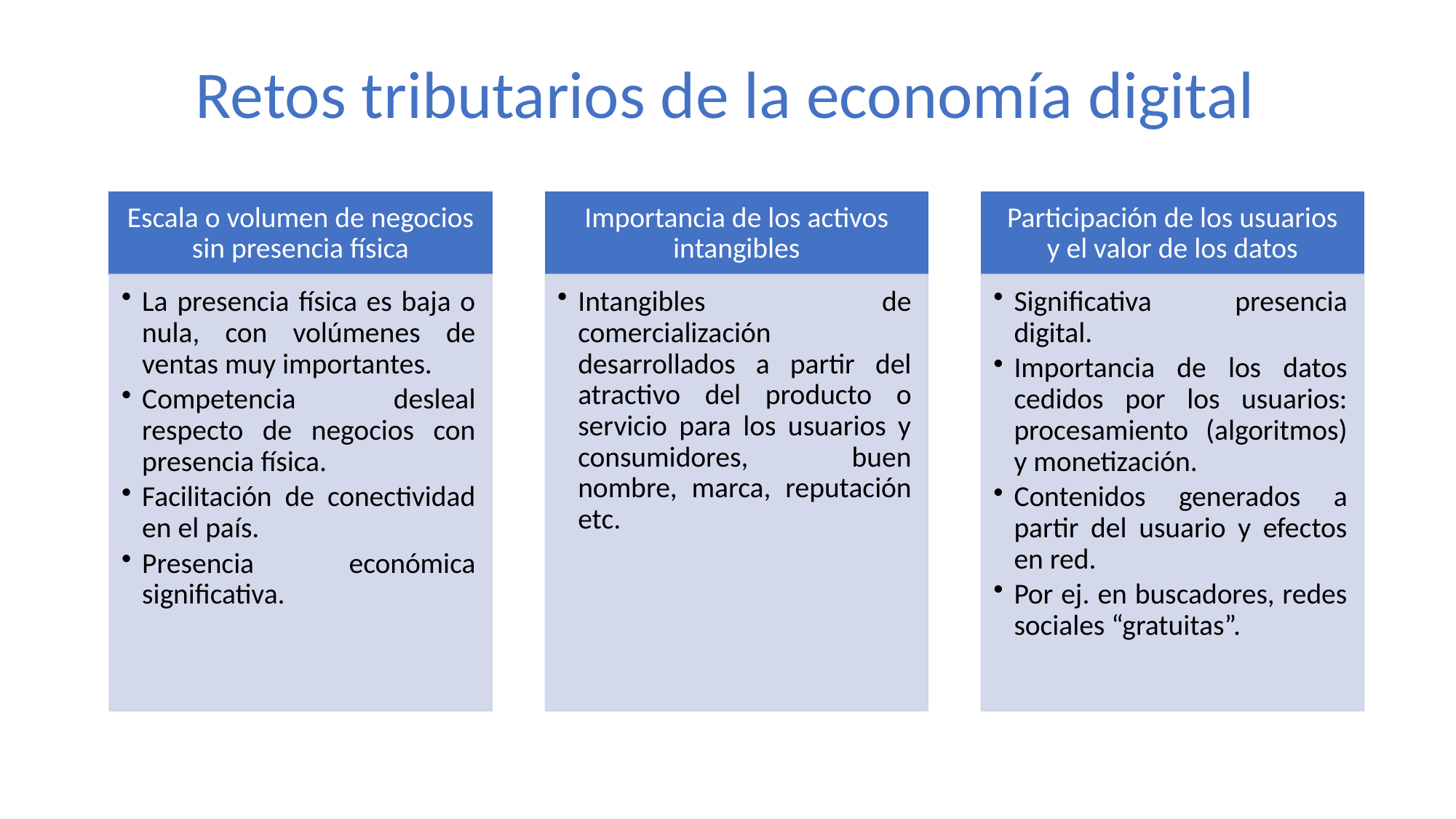

# Retos tributarios de la economía digital
Escala o volumen de negocios sin presencia física
La presencia física es baja o nula, con volúmenes de ventas muy importantes.
Competencia desleal respecto de negocios con presencia física.
Facilitación de conectividad en el país.
Presencia económica significativa.
Importancia de los activos intangibles
Intangibles de comercialización desarrollados a partir del atractivo del producto o servicio para los usuarios y consumidores, buen nombre, marca, reputación etc.
Participación de los usuarios y el valor de los datos
Significativa presencia digital.
Importancia de los datos cedidos por los usuarios: procesamiento (algoritmos) y monetización.
Contenidos generados a partir del usuario y efectos en red.
Por ej. en buscadores, redes sociales “gratuitas”.